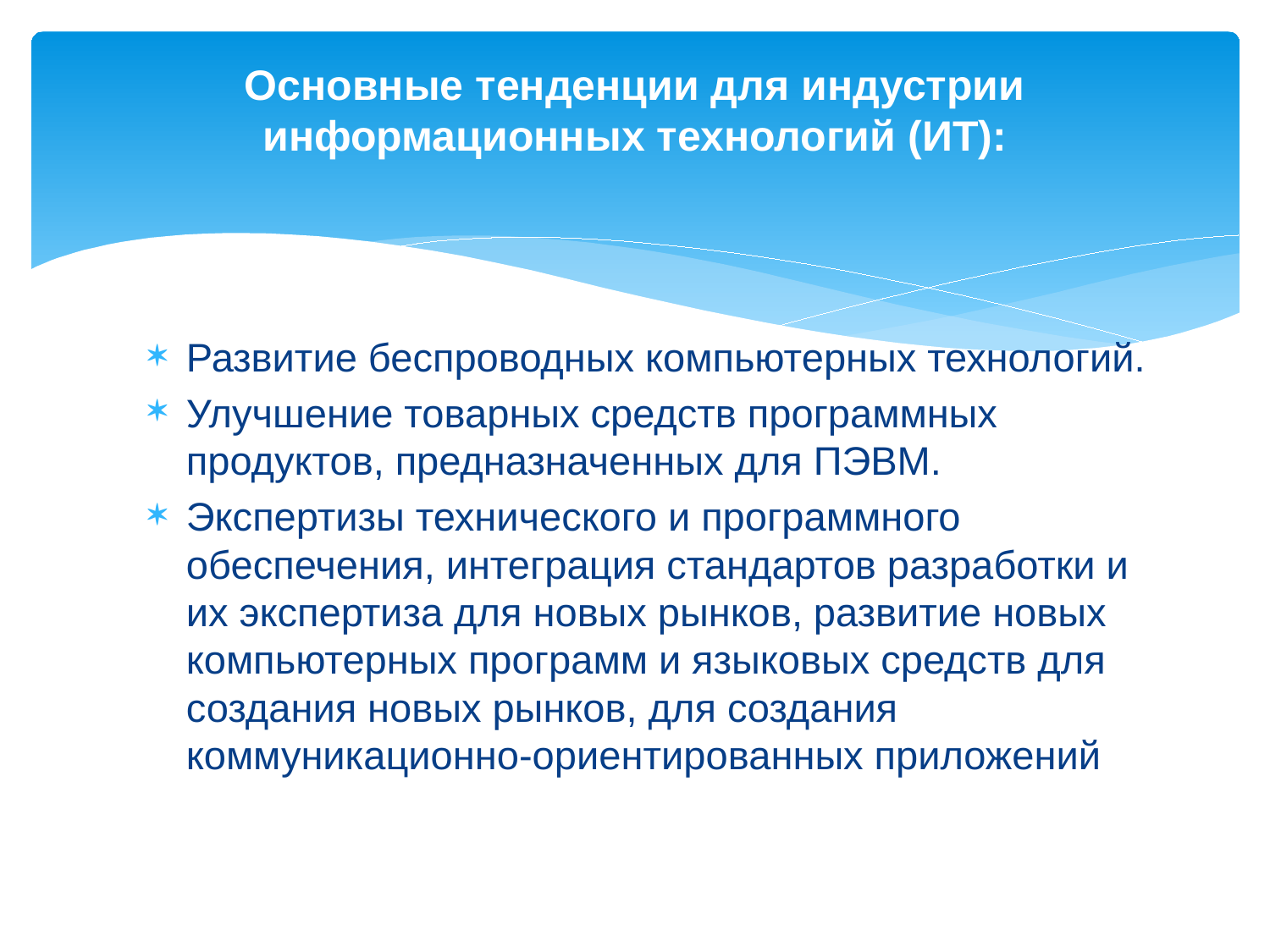

# Основные тенденции для индустрии информационных технологий (ИТ):
Развитие беспроводных компьютерных технологий.
Улучшение товарных средств программных продуктов, предназначенных для ПЭВМ.
Экспертизы технического и программного обеспечения, интеграция стандартов разработки и их экспертиза для новых рынков, развитие новых компьютерных программ и языковых средств для создания новых рынков, для создания коммуникационно-ориентированных приложений